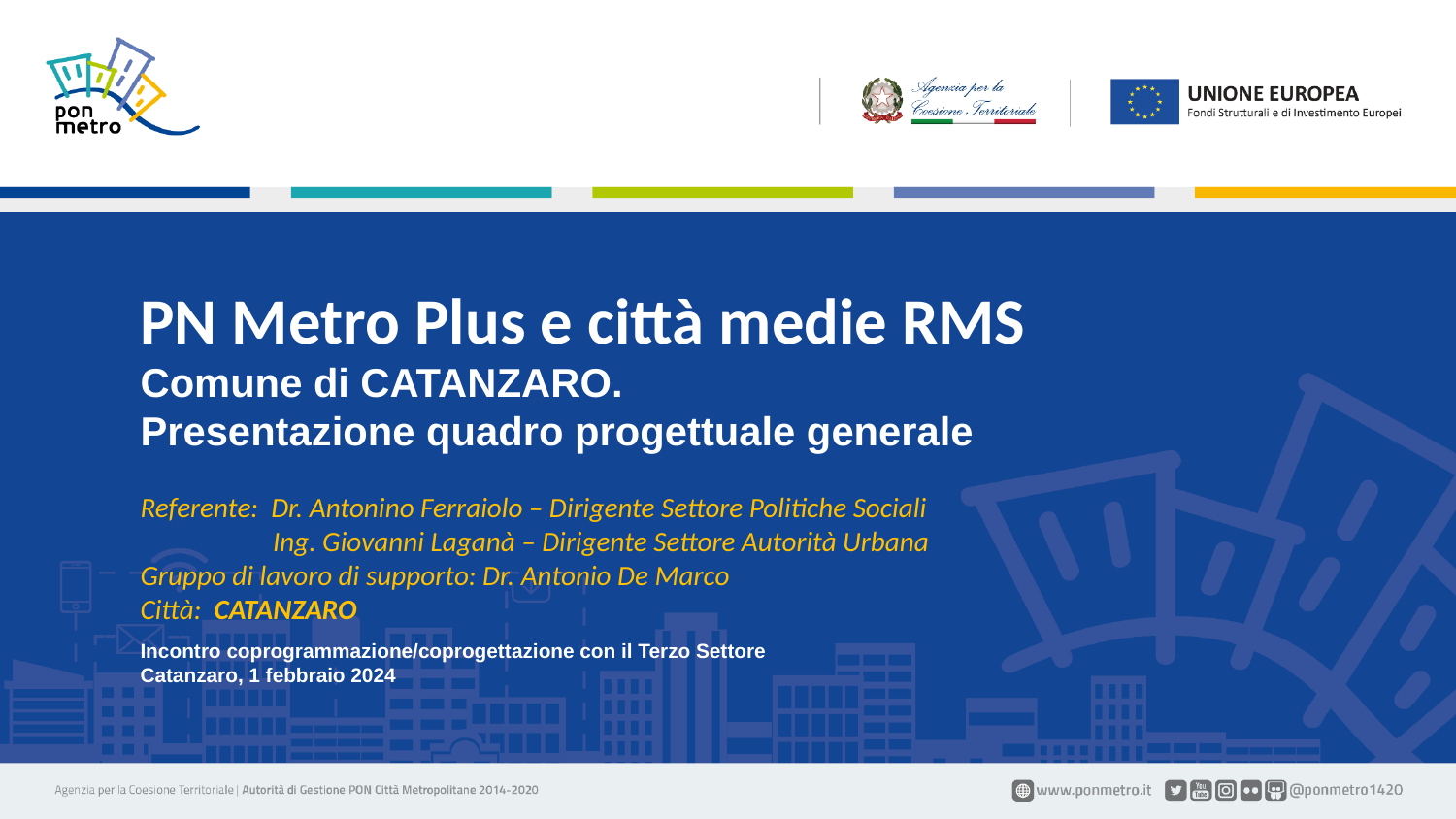

PN Metro Plus e città medie RMS
Comune di CATANZARO.
Presentazione quadro progettuale generale

Referente:  Dr. Antonino Ferraiolo – Dirigente Settore Politiche Sociali
                     Ing. Giovanni Laganà – Dirigente Settore Autorità Urbana
Gruppo di lavoro di supporto: Dr. Antonio De Marco
Città:  CATANZARO
Incontro coprogrammazione/coprogettazione con il Terzo Settore
Catanzaro, 1 febbraio 2024